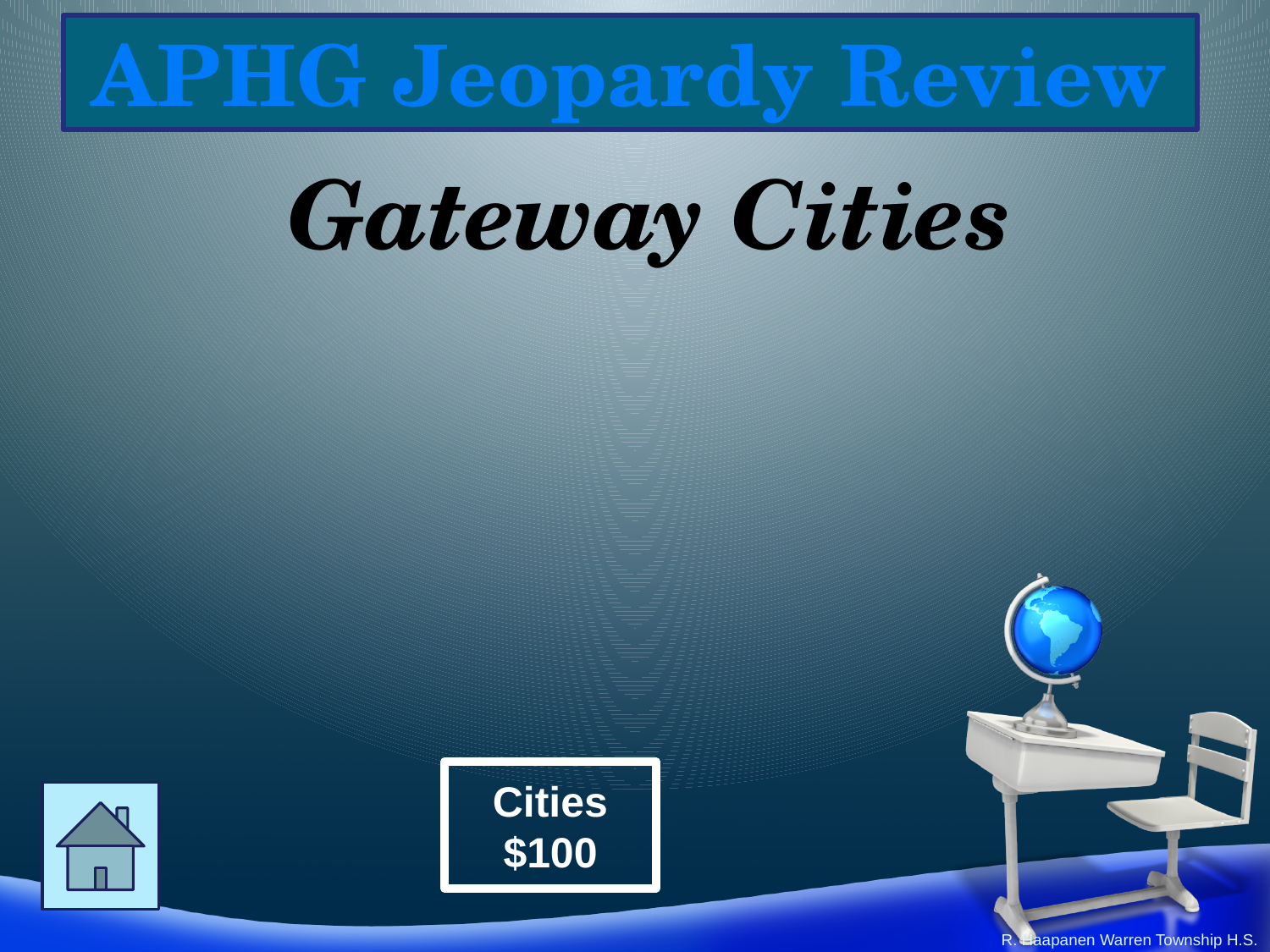

Gateway Cities
Cities
$100

R. Haapanen Warren Township H.S.